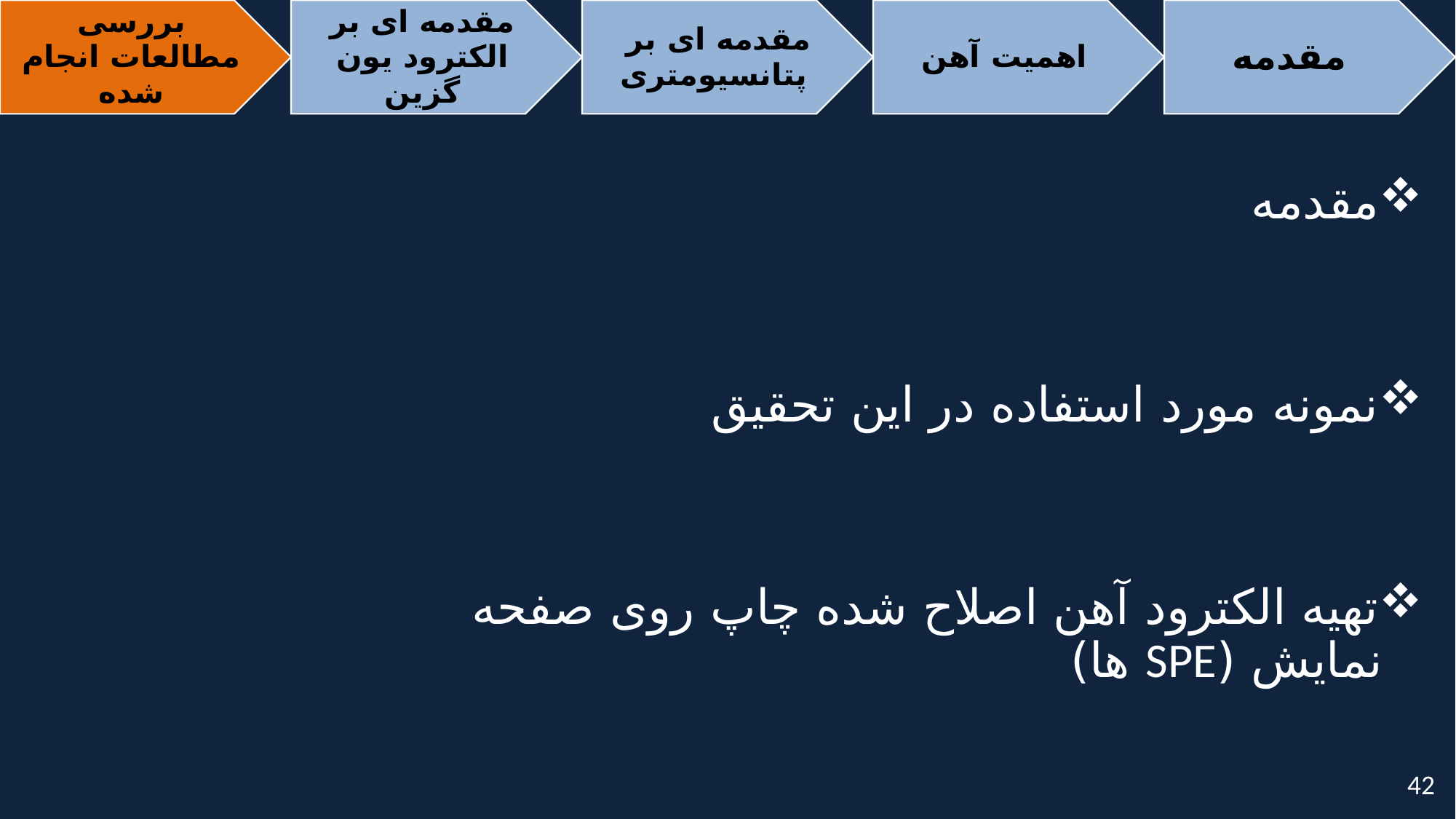

مقدمه
اهمیت آهن
مقدمه ای بر الکترود یون گزین
بررسی مطالعات انجام شده
مقدمه ای بر  پتانسیومتری
# .
مقدمه

نمونه مورد استفاده در این تحقیق

تهیه الکترود آهن اصلاح شده چاپ روی صفحه نمایش (SPE ها)
42